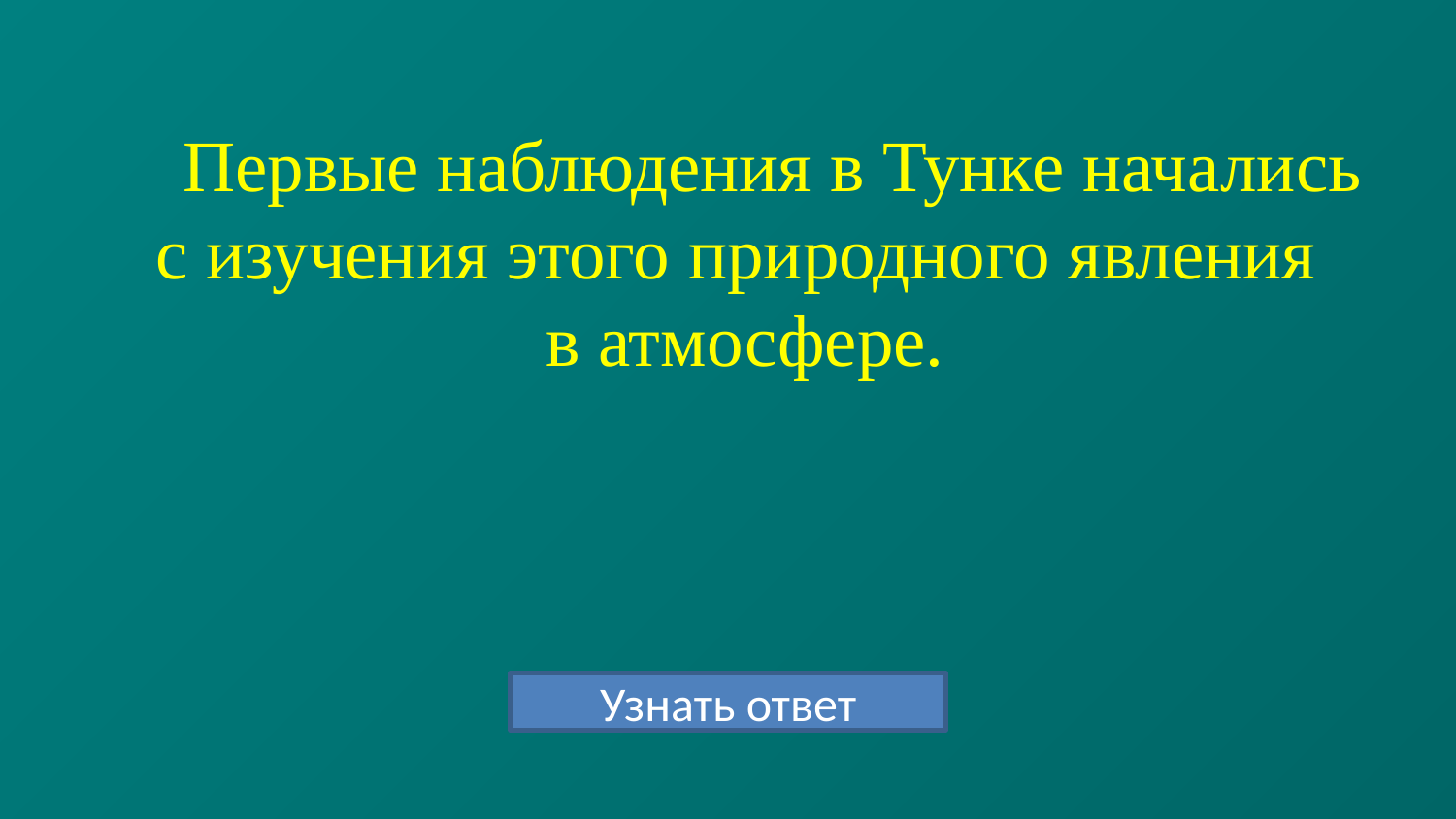

Первые наблюдения в Тунке начались
с изучения этого природного явления
в атмосфере.